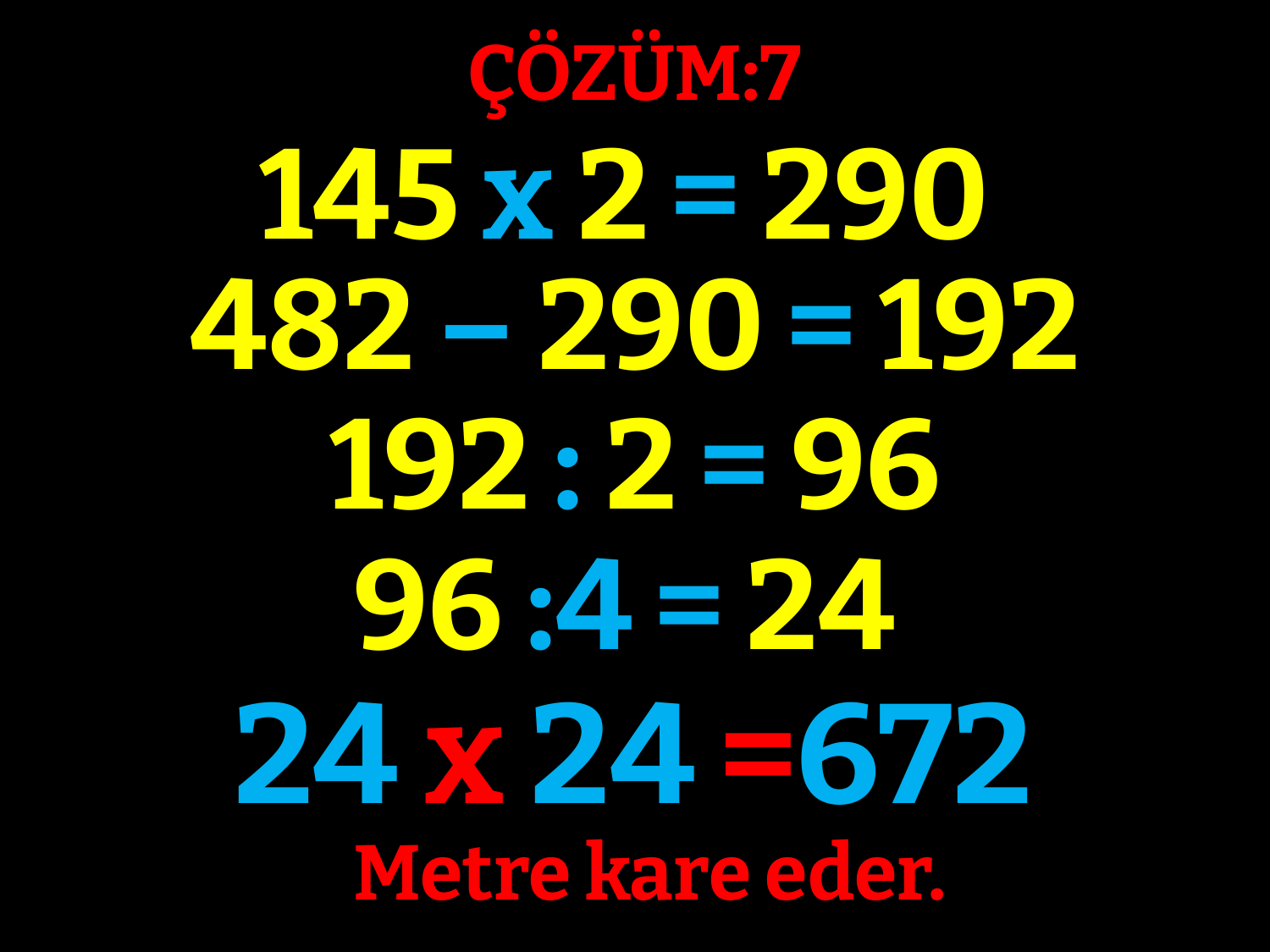

ÇÖZÜM:7
145 x 2 = 290
482 – 290 = 192
#
192 : 2 = 96
96 :4 = 24
24 x 24 =672
Metre kare eder.